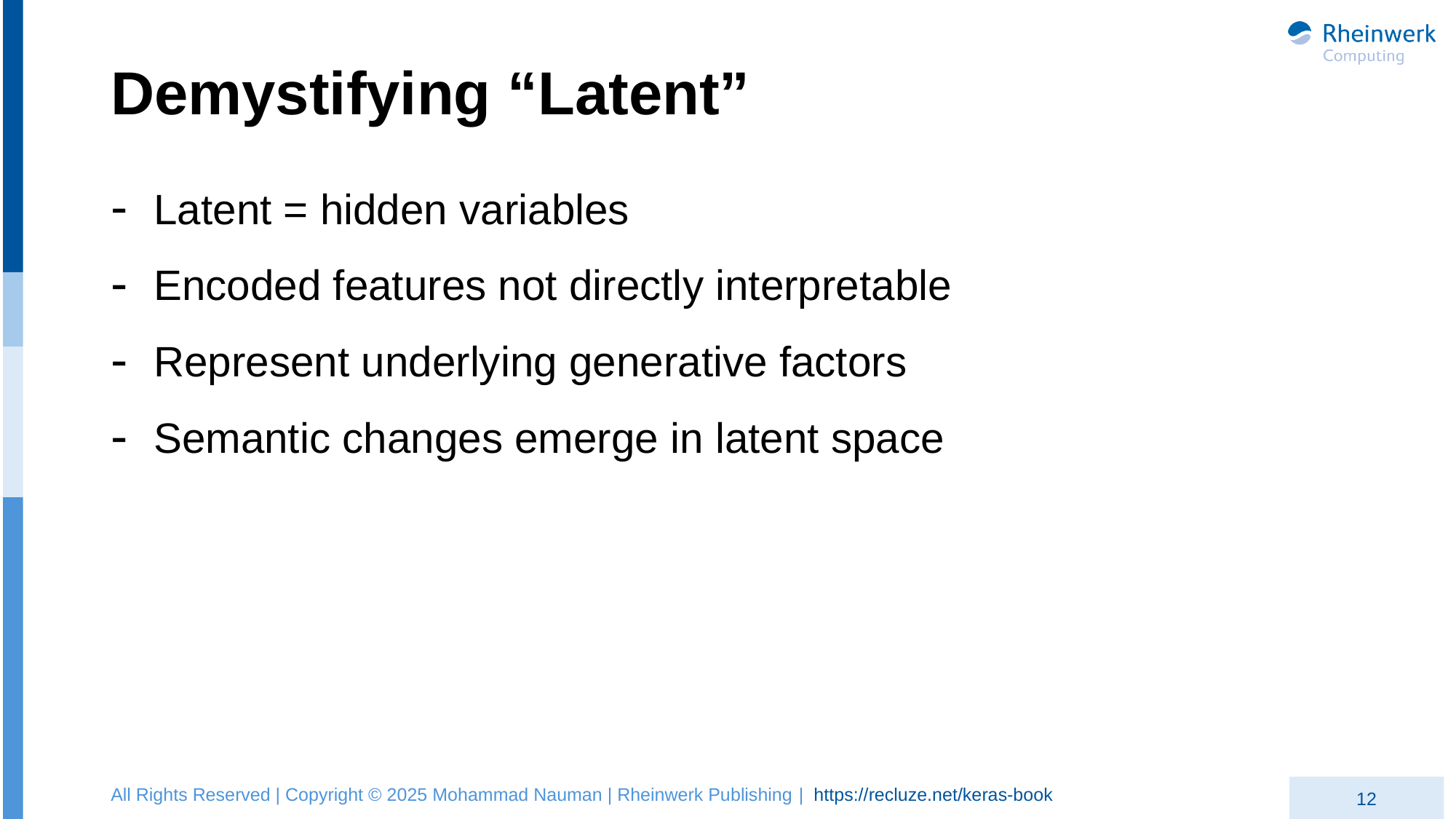

# Demystifying “Latent”
Latent = hidden variables
Encoded features not directly interpretable
Represent underlying generative factors
Semantic changes emerge in latent space